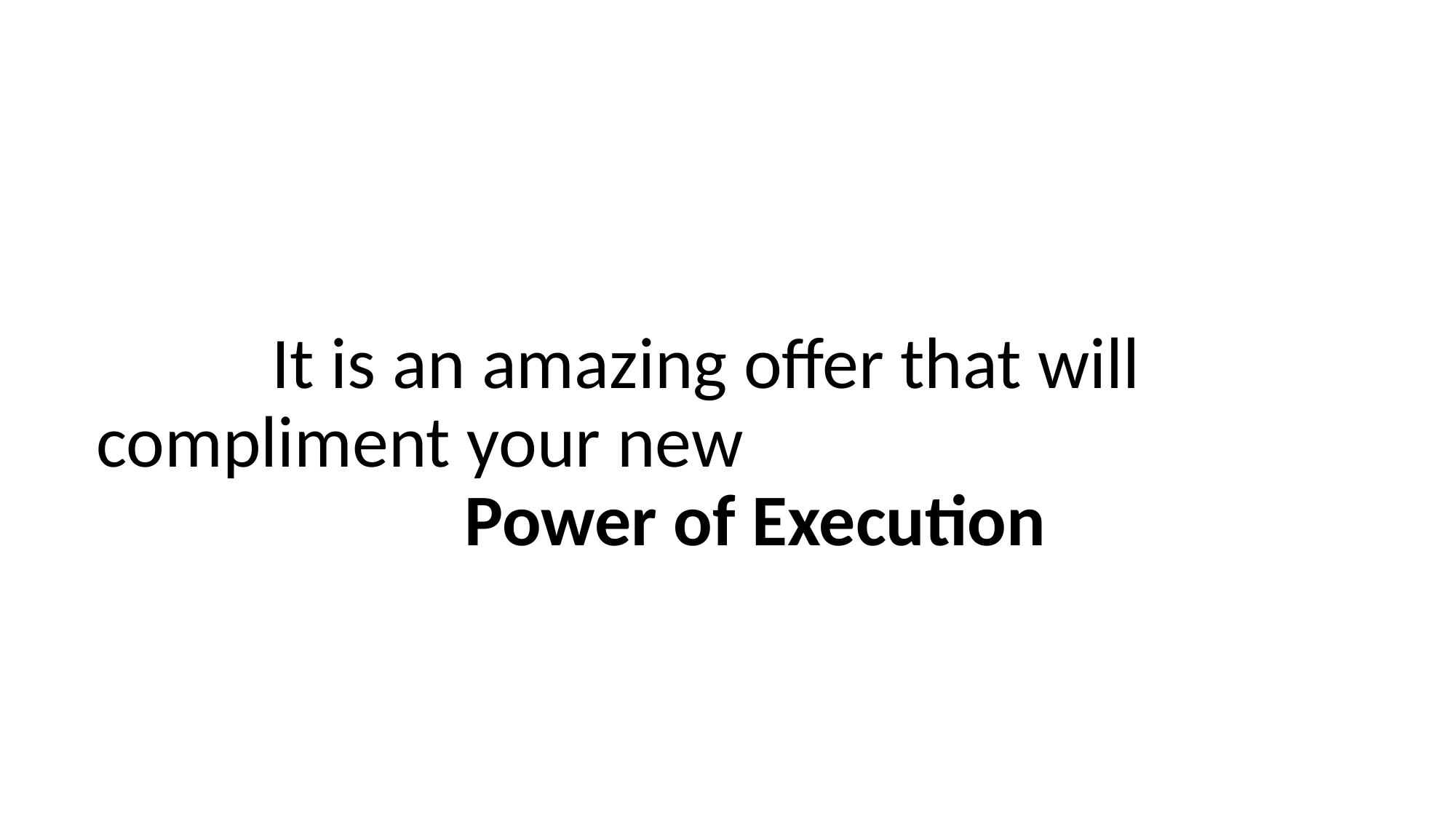

It is an amazing offer that will compliment your new                                          Power of Execution